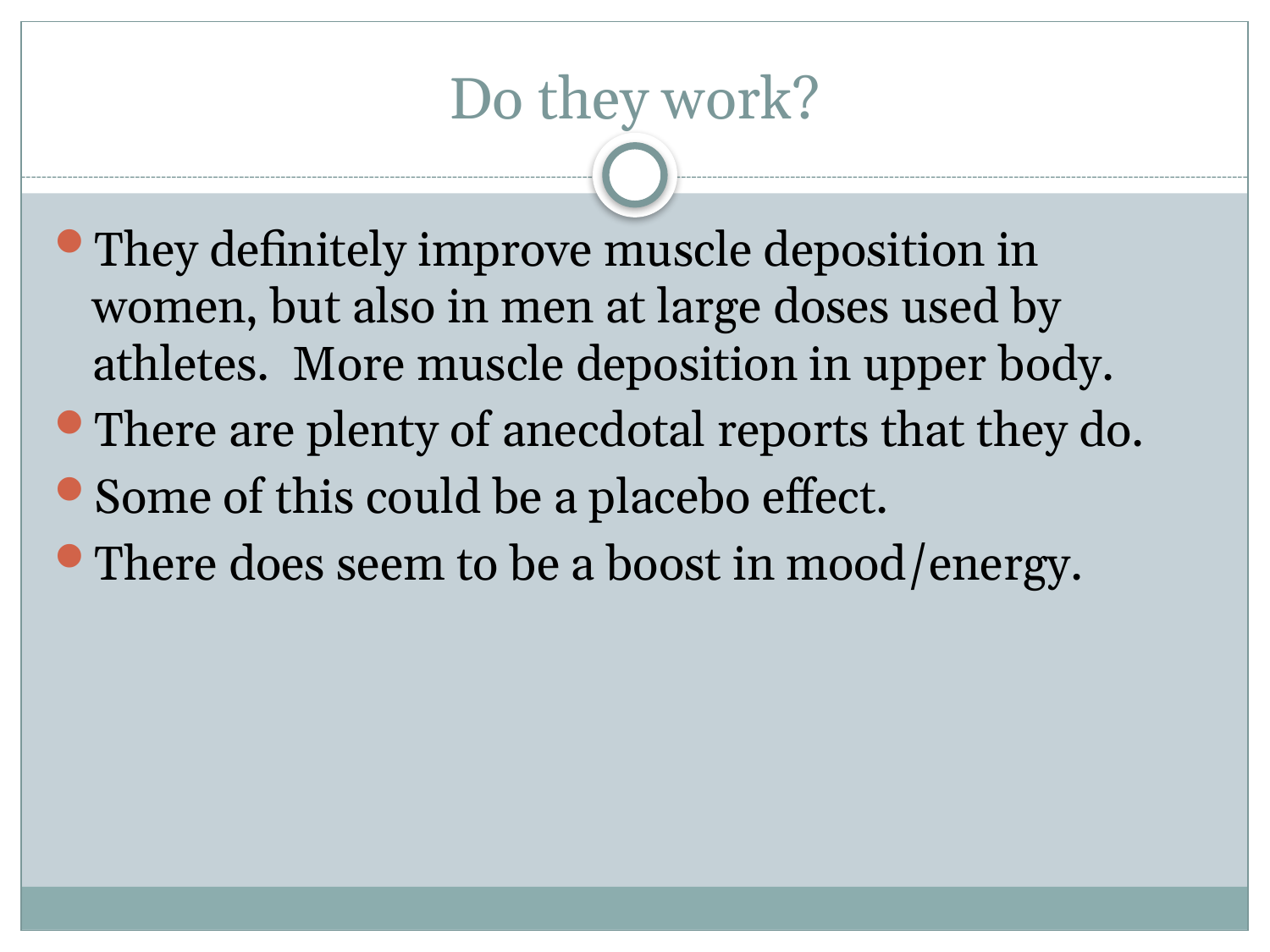

# Do they work?
They definitely improve muscle deposition in women, but also in men at large doses used by athletes.  More muscle deposition in upper body.
There are plenty of anecdotal reports that they do.
Some of this could be a placebo effect.
There does seem to be a boost in mood/energy.